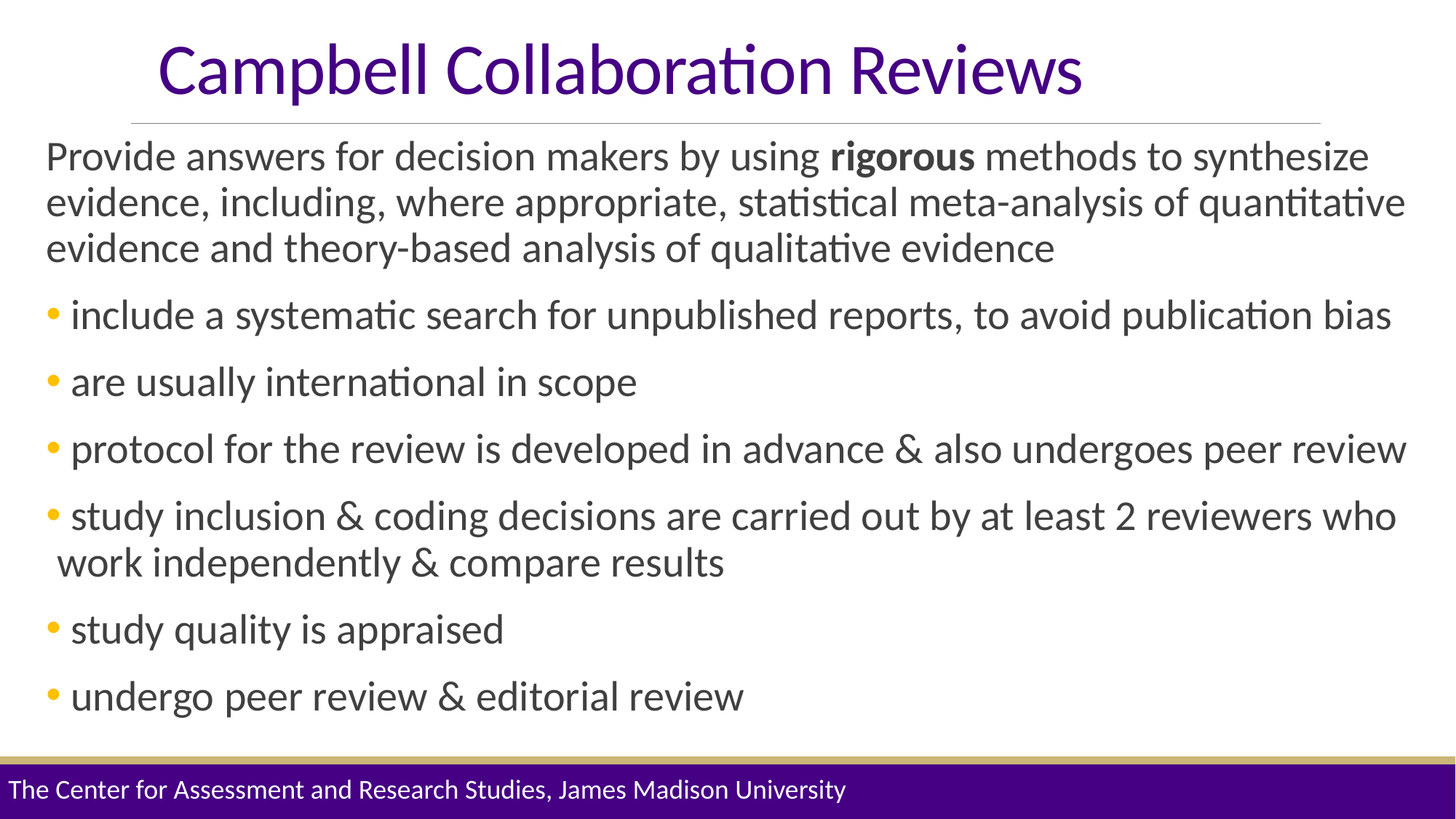

# Campbell Collaboration Reviews
Provide answers for decision makers by using rigorous methods to synthesize evidence, including, where appropriate, statistical meta-analysis of quantitative evidence and theory-based analysis of qualitative evidence
 include a systematic search for unpublished reports, to avoid publication bias
 are usually international in scope
 protocol for the review is developed in advance & also undergoes peer review
 study inclusion & coding decisions are carried out by at least 2 reviewers who work independently & compare results
 study quality is appraised
 undergo peer review & editorial review

The Center for Assessment and Research Studies, James Madison University